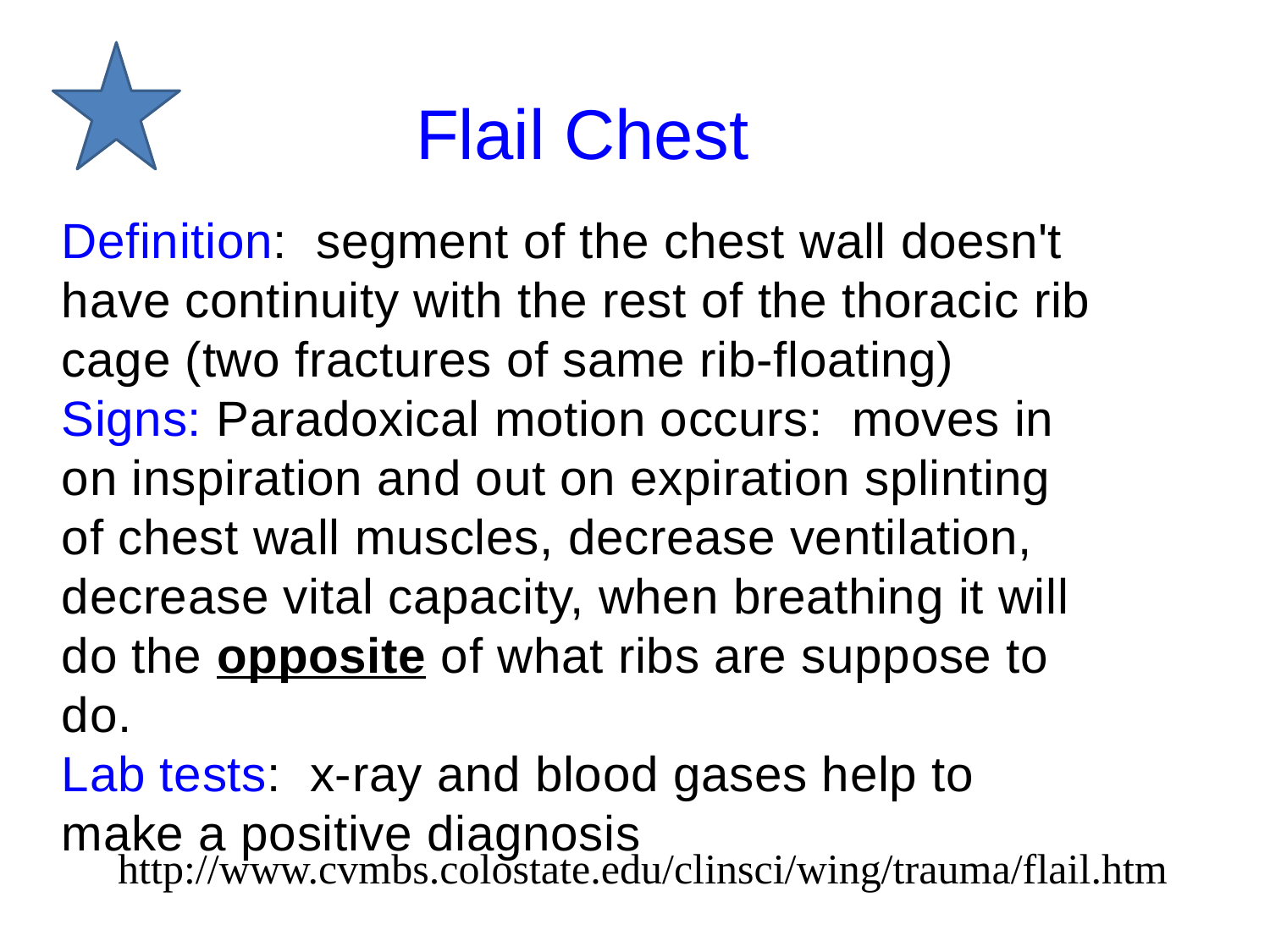

# Flail Chest

Definition:  segment of the chest wall doesn't have continuity with the rest of the thoracic rib cage (two fractures of same rib-floating)
Signs: Paradoxical motion occurs:  moves in on inspiration and out on expiration splinting of chest wall muscles, decrease ventilation, decrease vital capacity, when breathing it will do the opposite of what ribs are suppose to do.
Lab tests:  x-ray and blood gases help to make a positive diagnosis
http://www.cvmbs.colostate.edu/clinsci/wing/trauma/flail.htm